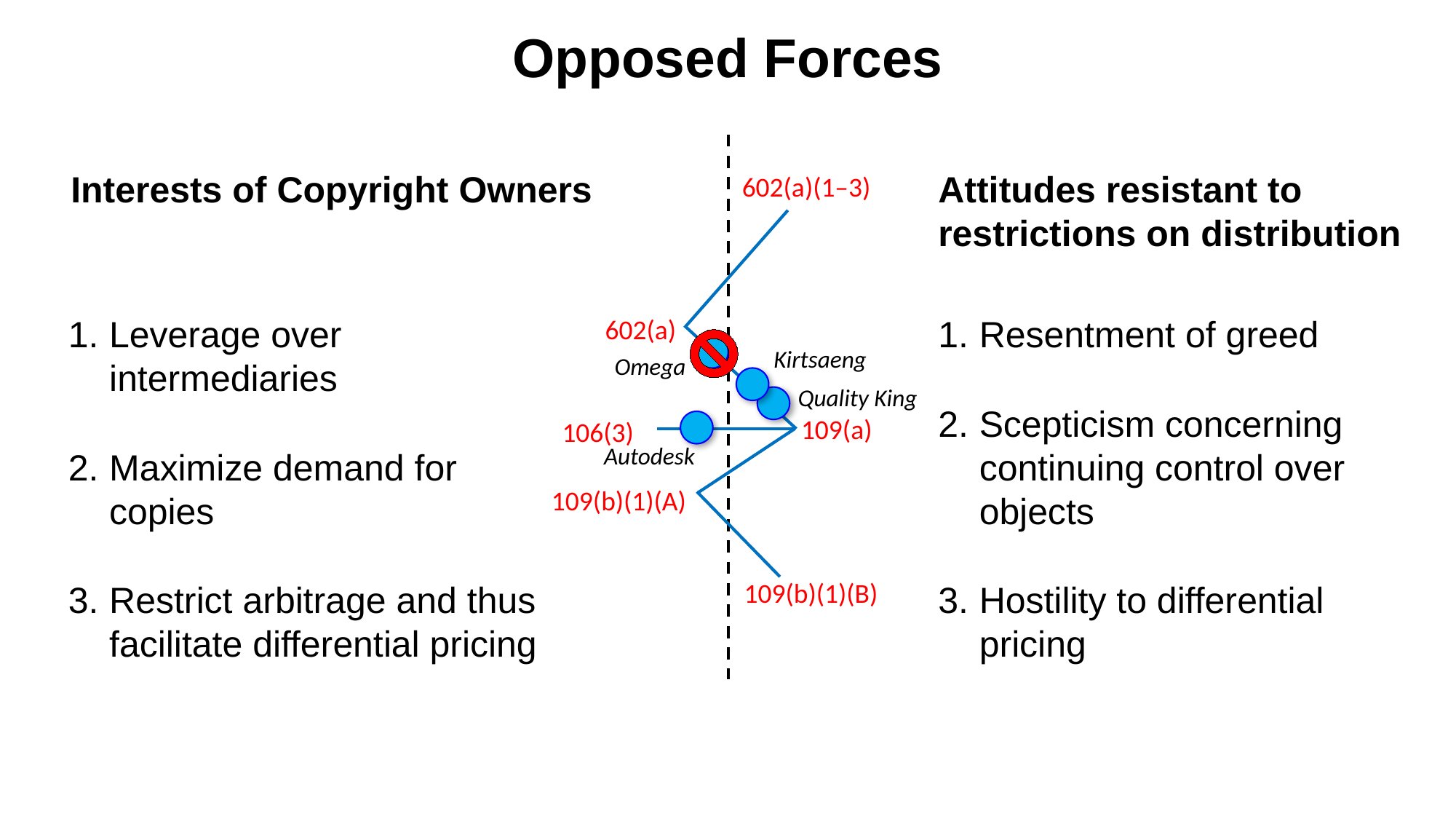

Opposed Forces
Interests of Copyright Owners
Attitudes resistant to restrictions on distribution
602(a)(1–3)
Leverage over intermediaries
Maximize demand for copies
Restrict arbitrage and thus facilitate differential pricing
Resentment of greed
Scepticism concerning continuing control over objects
Hostility to differential pricing
602(a)

Kirtsaeng
Omega

Quality King

109(a)
106(3)

Autodesk
109(b)(1)(A)
109(b)(1)(B)